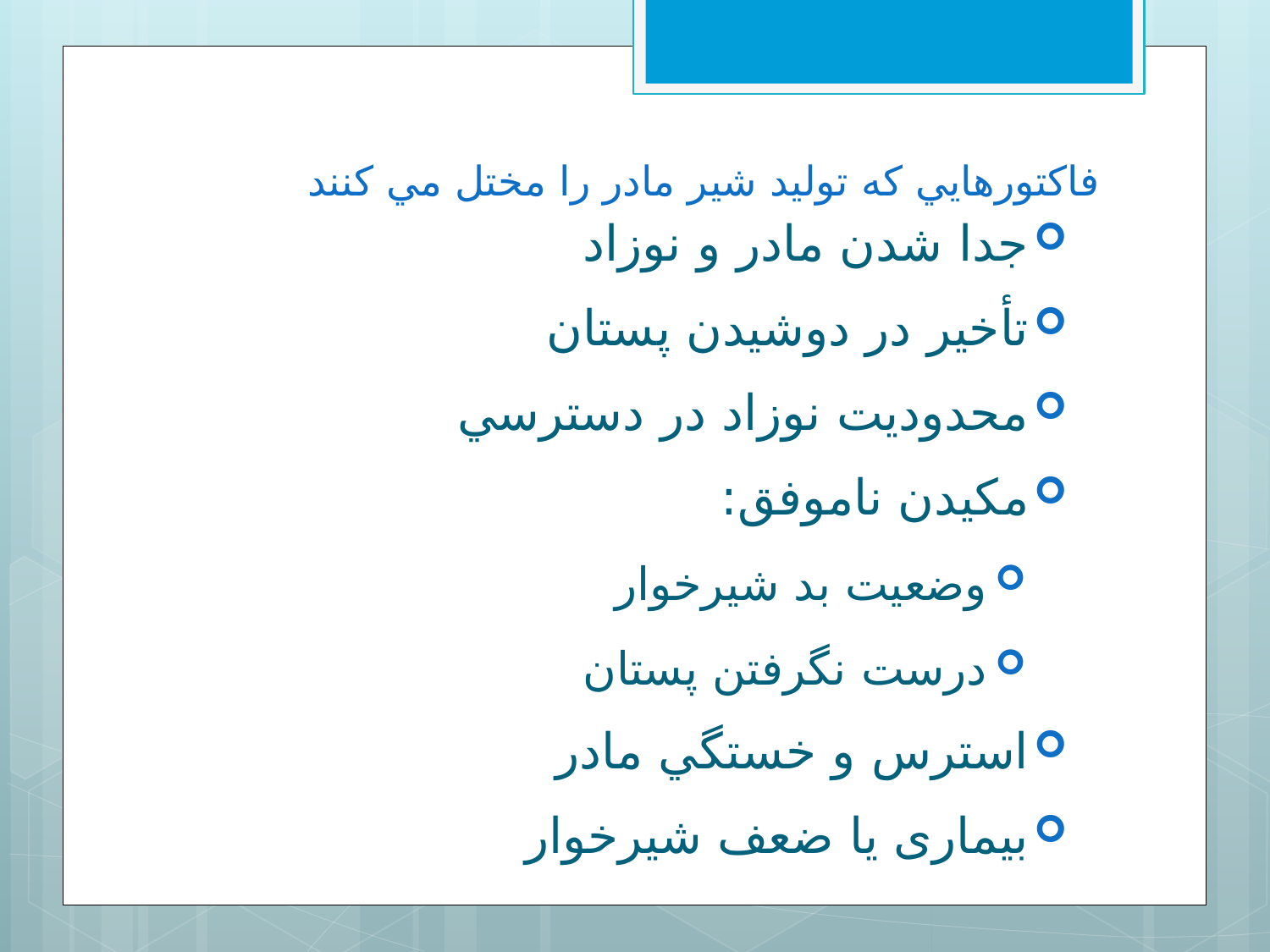

# فاكتورهايي كه توليد شير مادر را مختل مي كنند
جدا شدن مادر و نوزاد
تأخير در دوشيدن پستان
محدوديت نوزاد در دسترسي
مكيدن ناموفق:
وضعيت بد شيرخوار
درست نگرفتن پستان
استرس و خستگي مادر
بيماری يا ضعف شيرخوار